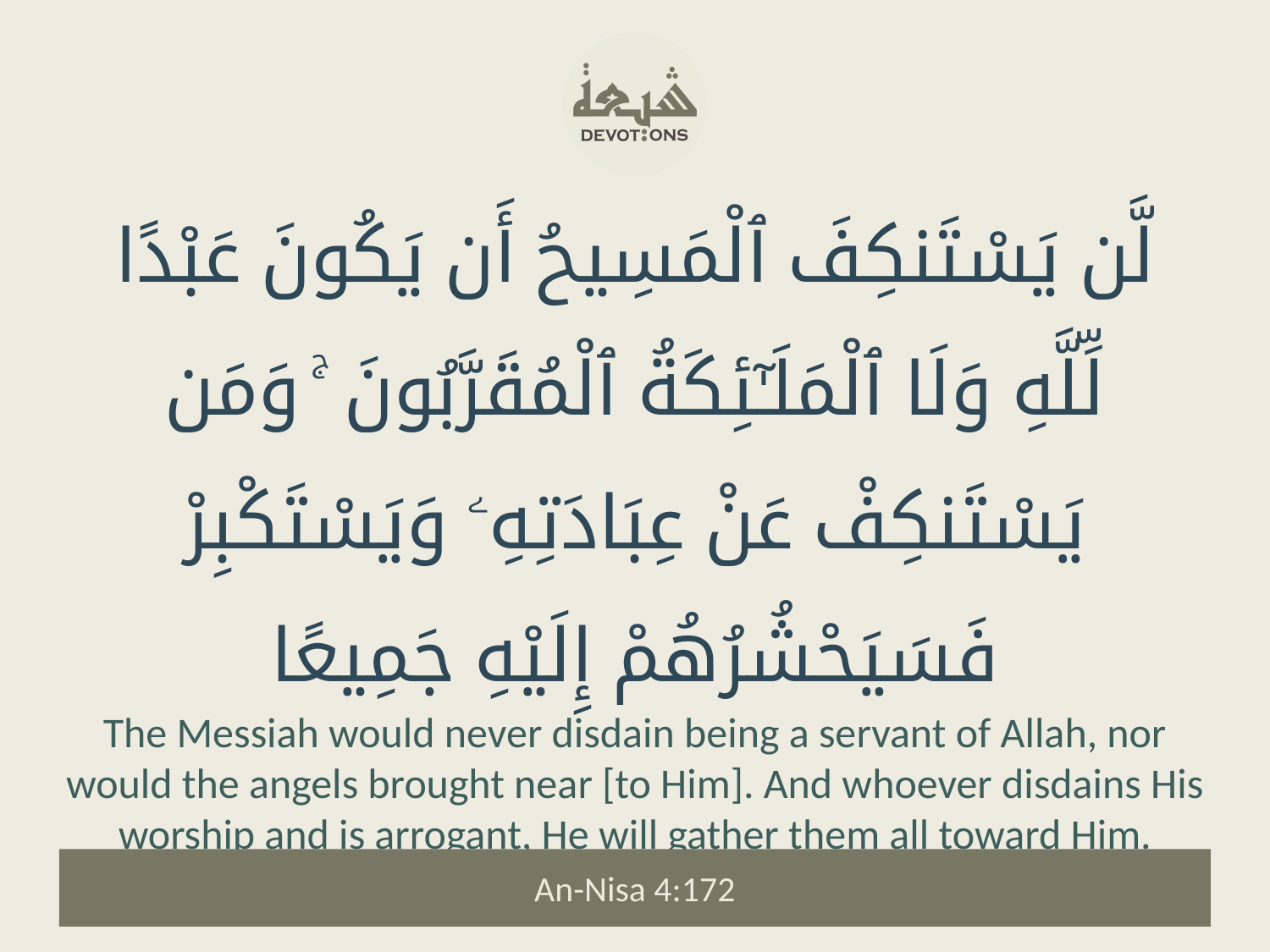

لَّن يَسْتَنكِفَ ٱلْمَسِيحُ أَن يَكُونَ عَبْدًا لِّلَّهِ وَلَا ٱلْمَلَـٰٓئِكَةُ ٱلْمُقَرَّبُونَ ۚ وَمَن يَسْتَنكِفْ عَنْ عِبَادَتِهِۦ وَيَسْتَكْبِرْ فَسَيَحْشُرُهُمْ إِلَيْهِ جَمِيعًا
The Messiah would never disdain being a servant of Allah, nor would the angels brought near [to Him]. And whoever disdains His worship and is arrogant, He will gather them all toward Him.
An-Nisa 4:172